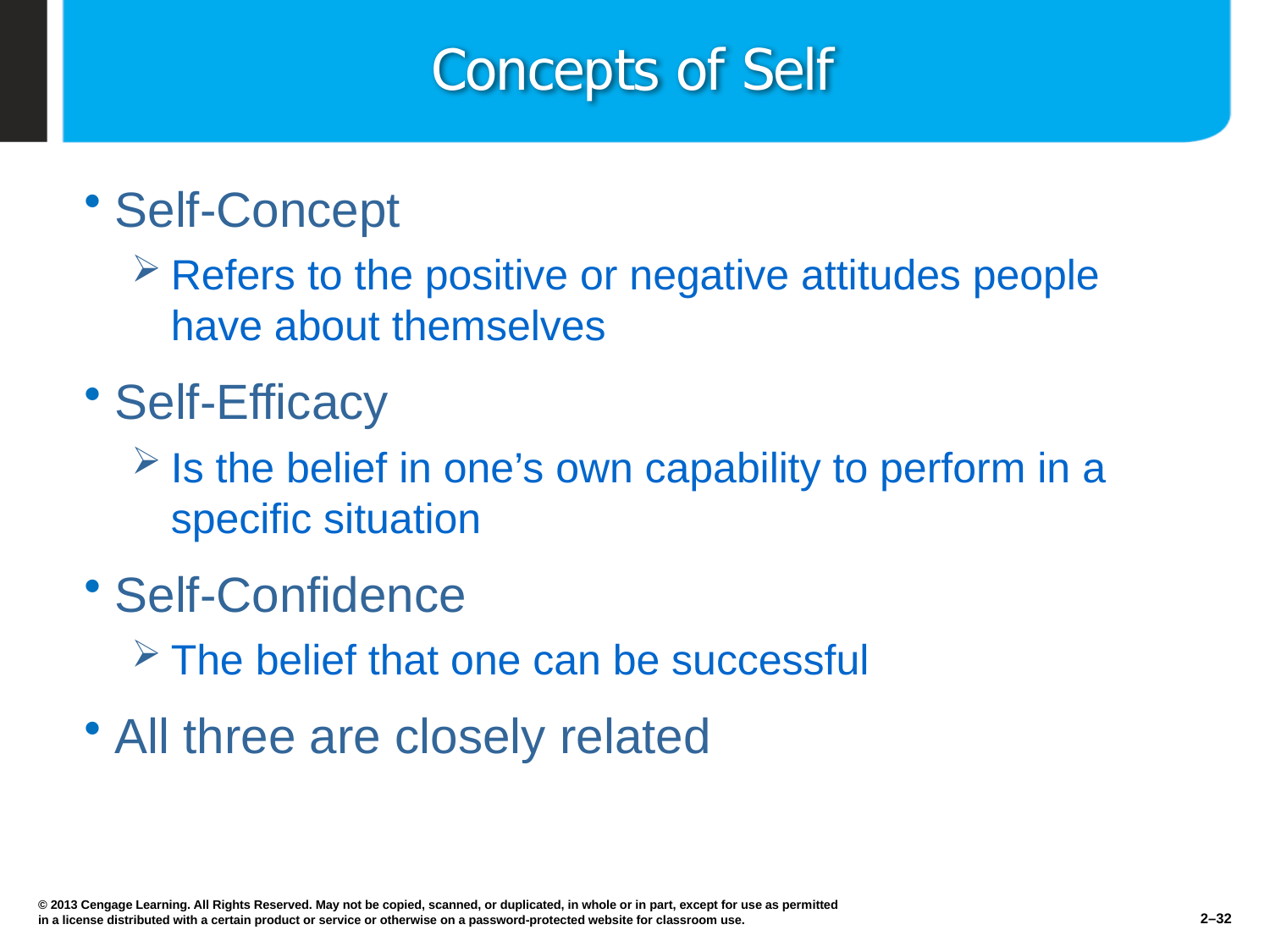

# Concepts of Self
Self-Concept
Refers to the positive or negative attitudes people have about themselves
Self-Efficacy
Is the belief in one’s own capability to perform in a specific situation
Self-Confidence
The belief that one can be successful
All three are closely related
© 2013 Cengage Learning. All Rights Reserved. May not be copied, scanned, or duplicated, in whole or in part, except for use as permitted in a license distributed with a certain product or service or otherwise on a password-protected website for classroom use.
2–32